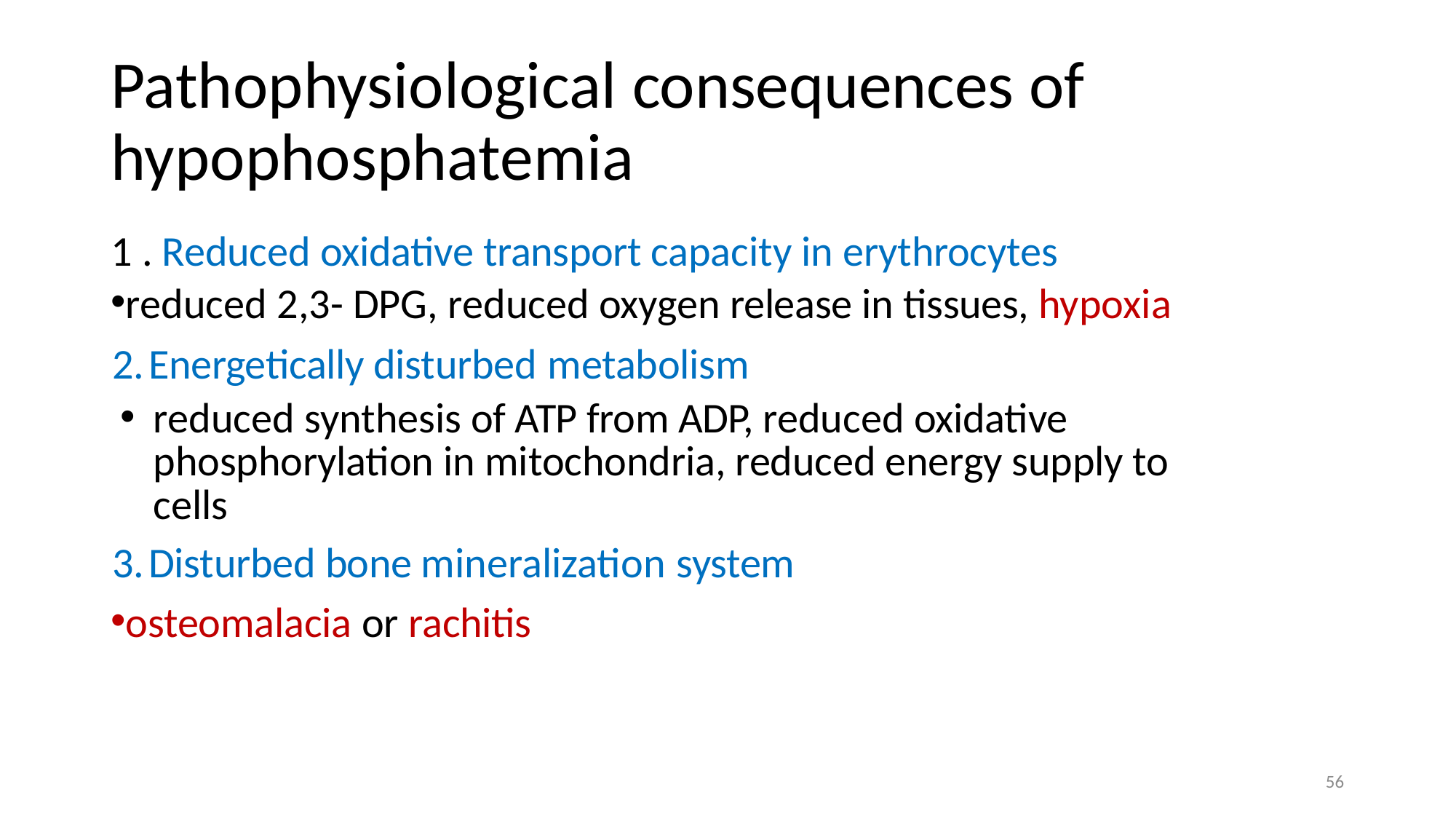

# Pathophysiological consequences of hypophosphatemia
1 . Reduced oxidative transport capacity in erythrocytes
reduced 2,3- DPG, reduced oxygen release in tissues, hypoxia
Energetically disturbed metabolism
reduced synthesis of ATP from ADP, reduced oxidative phosphorylation in mitochondria, reduced energy supply to cells
Disturbed bone mineralization system
osteomalacia or rachitis
56